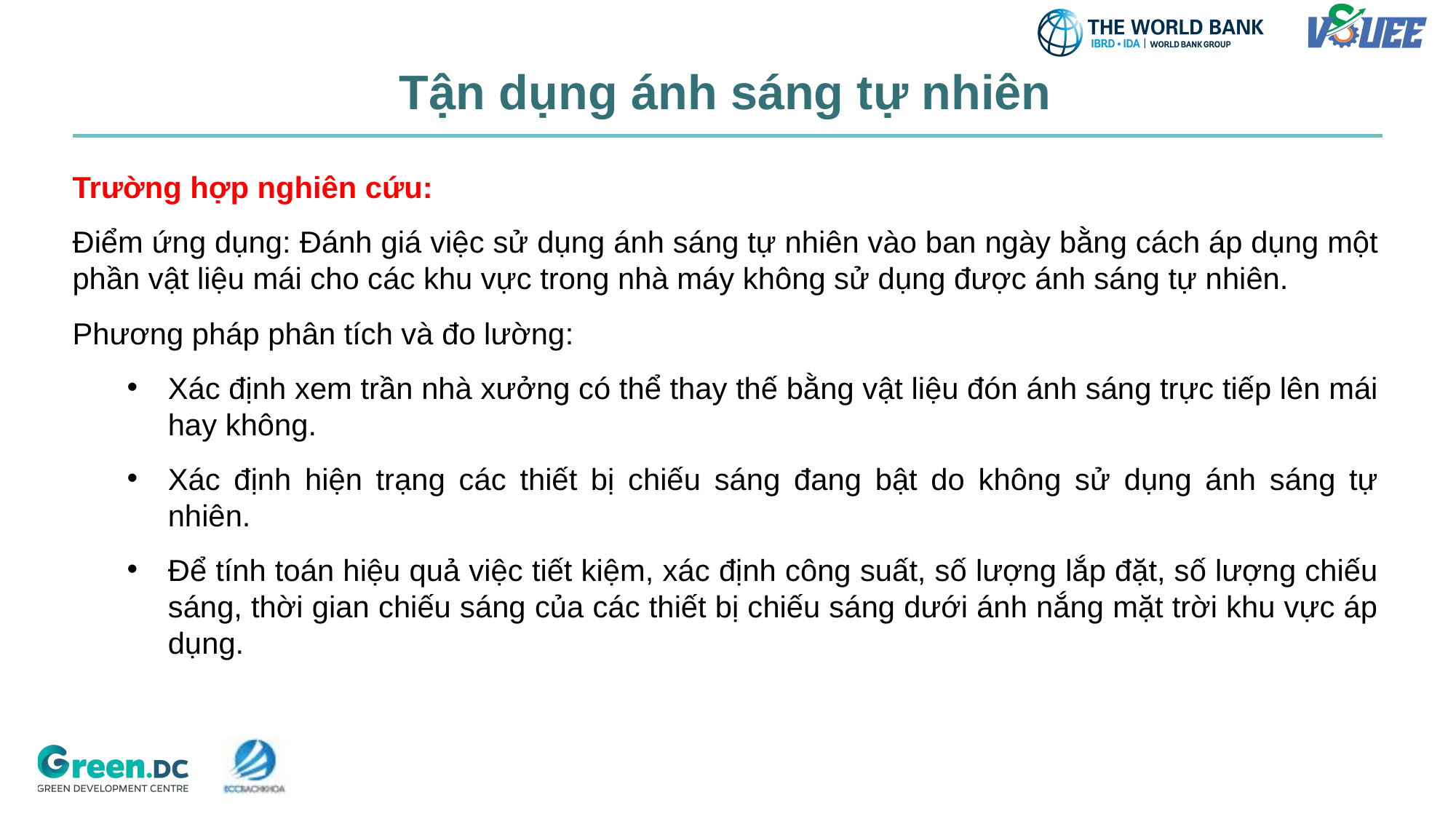

# Tận dụng ánh sáng tự nhiên
Trường hợp nghiên cứu:
Điểm ứng dụng: Đánh giá việc sử dụng ánh sáng tự nhiên vào ban ngày bằng cách áp dụng một phần vật liệu mái cho các khu vực trong nhà máy không sử dụng được ánh sáng tự nhiên.
Phương pháp phân tích và đo lường:
Xác định xem trần nhà xưởng có thể thay thế bằng vật liệu đón ánh sáng trực tiếp lên mái hay không.
Xác định hiện trạng các thiết bị chiếu sáng đang bật do không sử dụng ánh sáng tự nhiên.
Để tính toán hiệu quả việc tiết kiệm, xác định công suất, số lượng lắp đặt, số lượng chiếu sáng, thời gian chiếu sáng của các thiết bị chiếu sáng dưới ánh nắng mặt trời khu vực áp dụng.